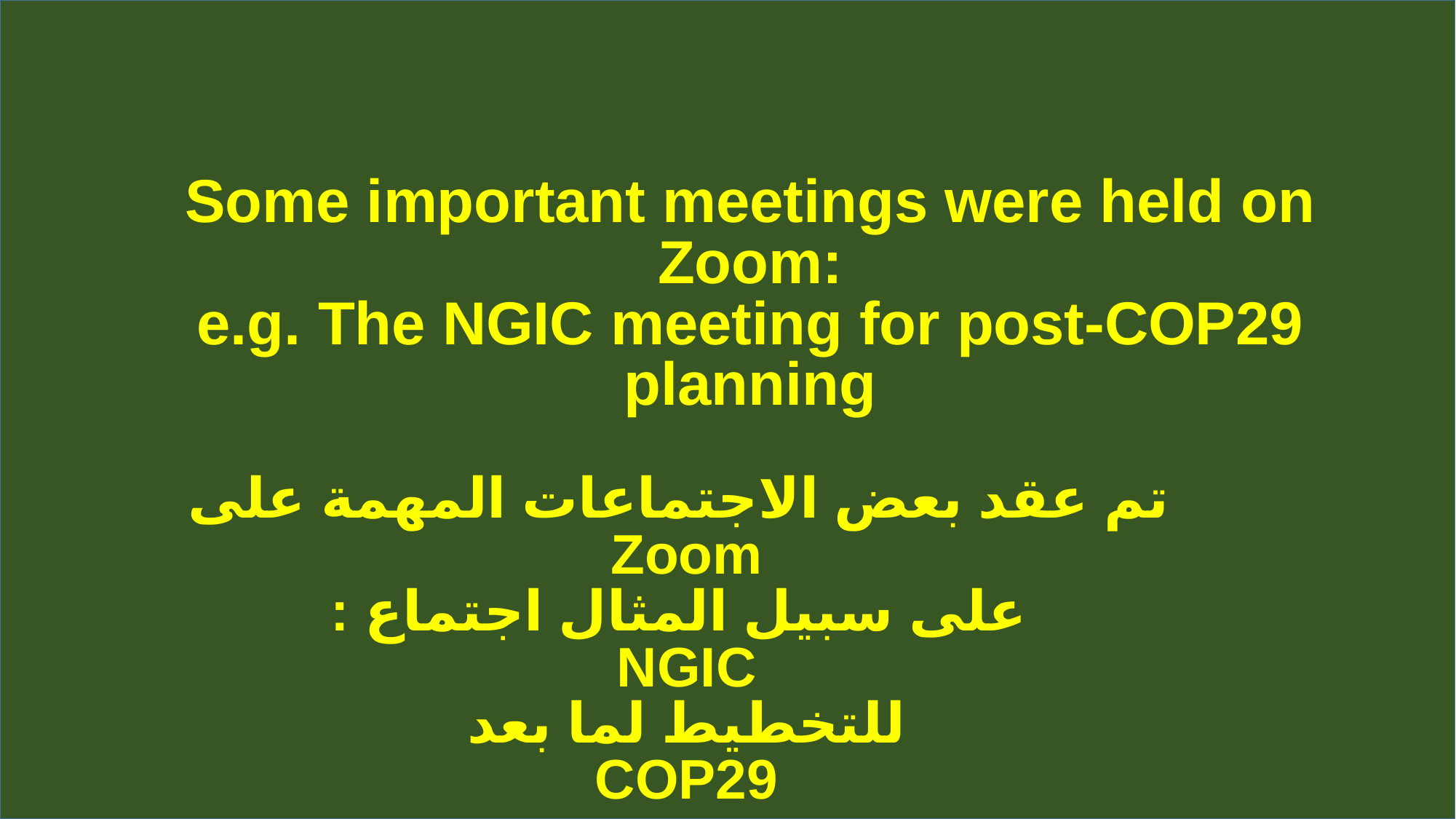

# Some important meetings were held on Zoom: e.g. The NGIC meeting for post-COP29 planning

تم عقد بعض الاجتماعات المهمة على
Zoom
: على سبيل المثال اجتماع
NGIC
للتخطيط لما بعد
COP29